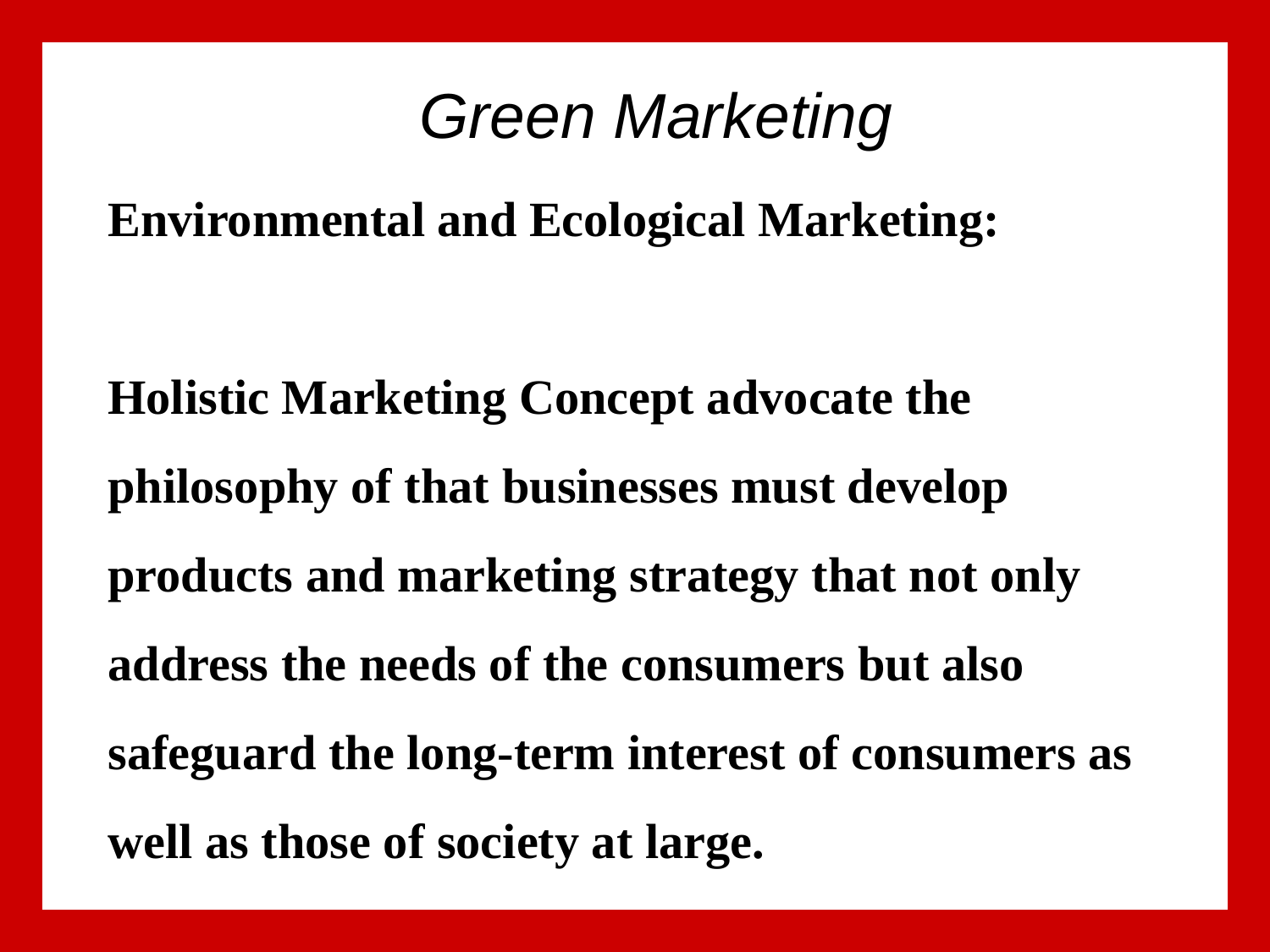

Green Marketing
# Environmental and Ecological Marketing: Holistic Marketing Concept advocate the philosophy of that businesses must develop products and marketing strategy that not only address the needs of the consumers but also safeguard the long-term interest of consumers as well as those of society at large.